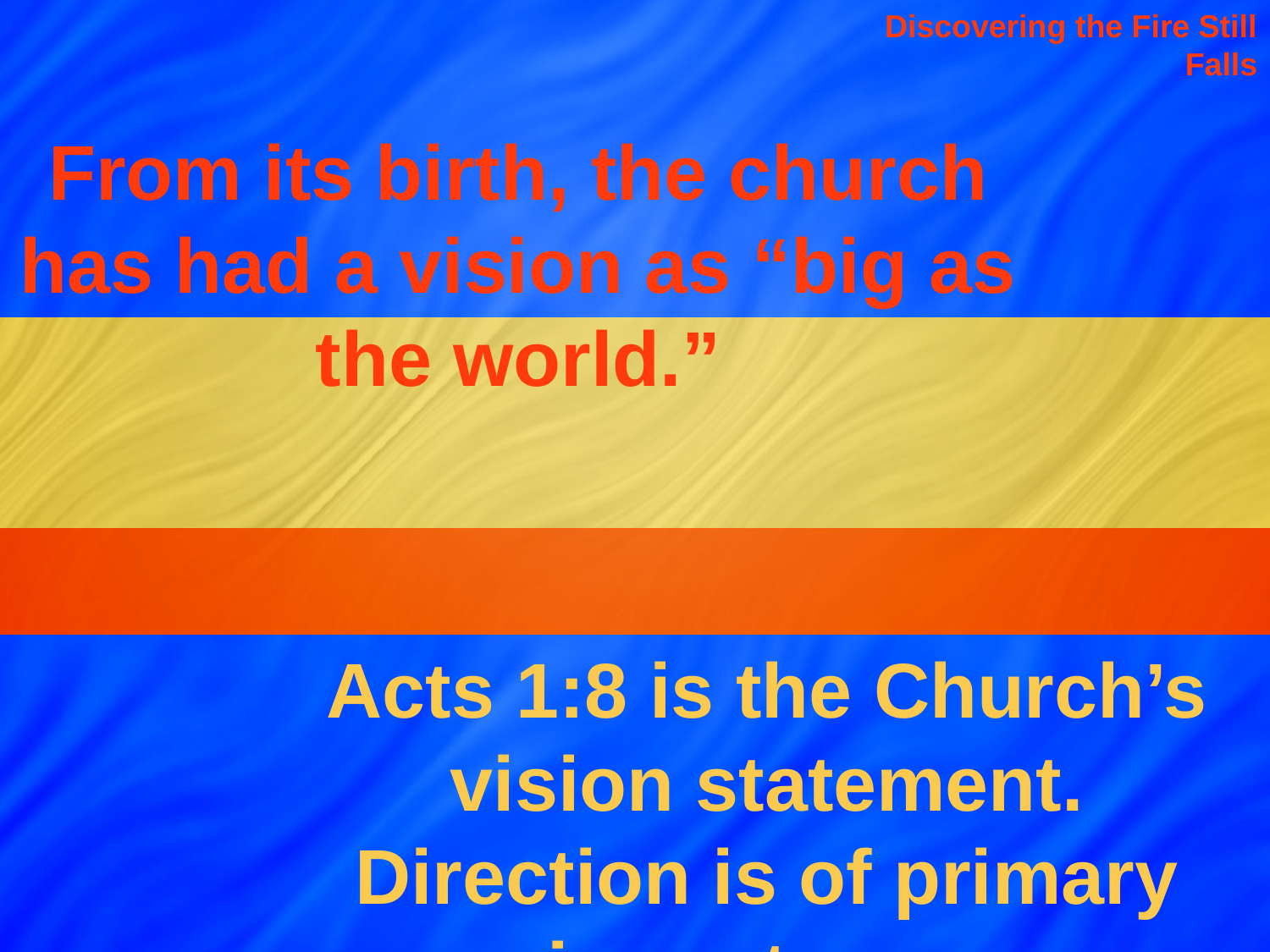

Discovering the Fire Still Falls
From its birth, the church has had a vision as “big as the world.”
Acts 1:8 is the Church’s vision statement. Direction is of primary importance.